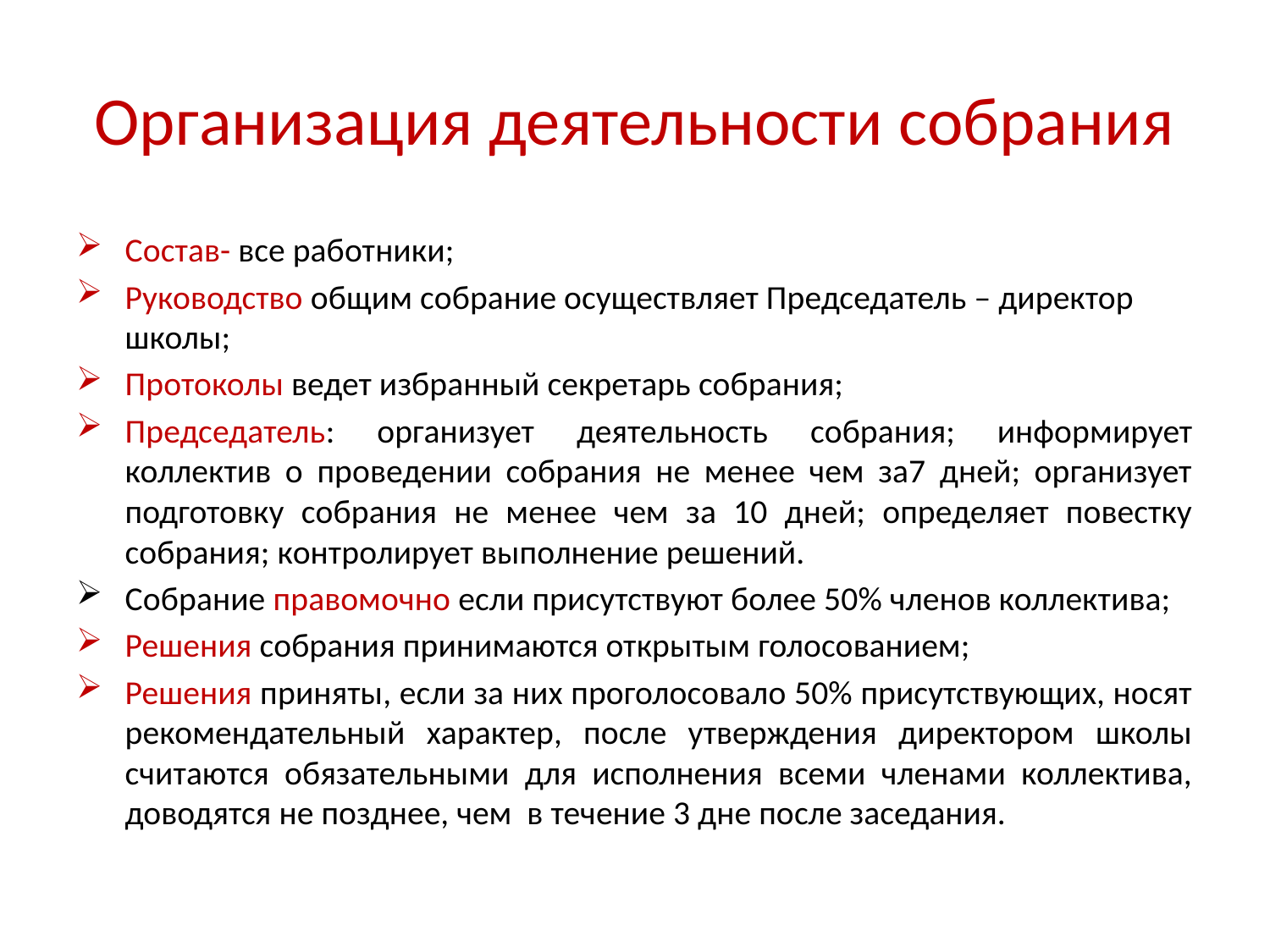

# Организация деятельности собрания
Состав- все работники;
Руководство общим собрание осуществляет Председатель – директор школы;
Протоколы ведет избранный секретарь собрания;
Председатель: организует деятельность собрания; информирует коллектив о проведении собрания не менее чем за7 дней; организует подготовку собрания не менее чем за 10 дней; определяет повестку собрания; контролирует выполнение решений.
Собрание правомочно если присутствуют более 50% членов коллектива;
Решения собрания принимаются открытым голосованием;
Решения приняты, если за них проголосовало 50% присутствующих, носят рекомендательный характер, после утверждения директором школы считаются обязательными для исполнения всеми членами коллектива, доводятся не позднее, чем  в течение 3 дне после заседания.